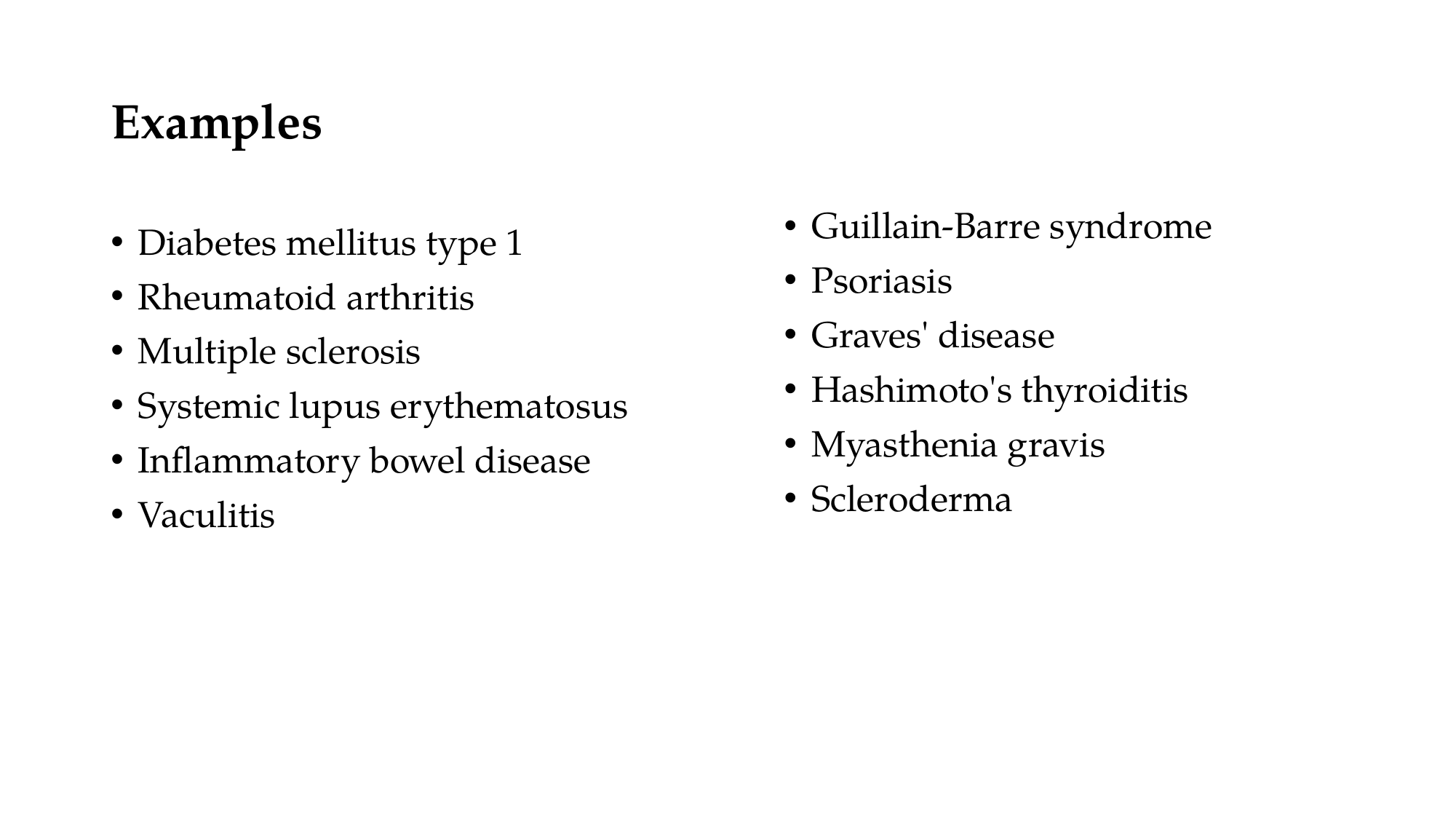

# Examples
Guillain-Barre syndrome
Psoriasis
Graves' disease
Hashimoto's thyroiditis
Myasthenia gravis
Scleroderma

Diabetes mellitus type 1
Rheumatoid arthritis
Multiple sclerosis
Systemic lupus erythematosus
Inflammatory bowel disease
Vaculitis